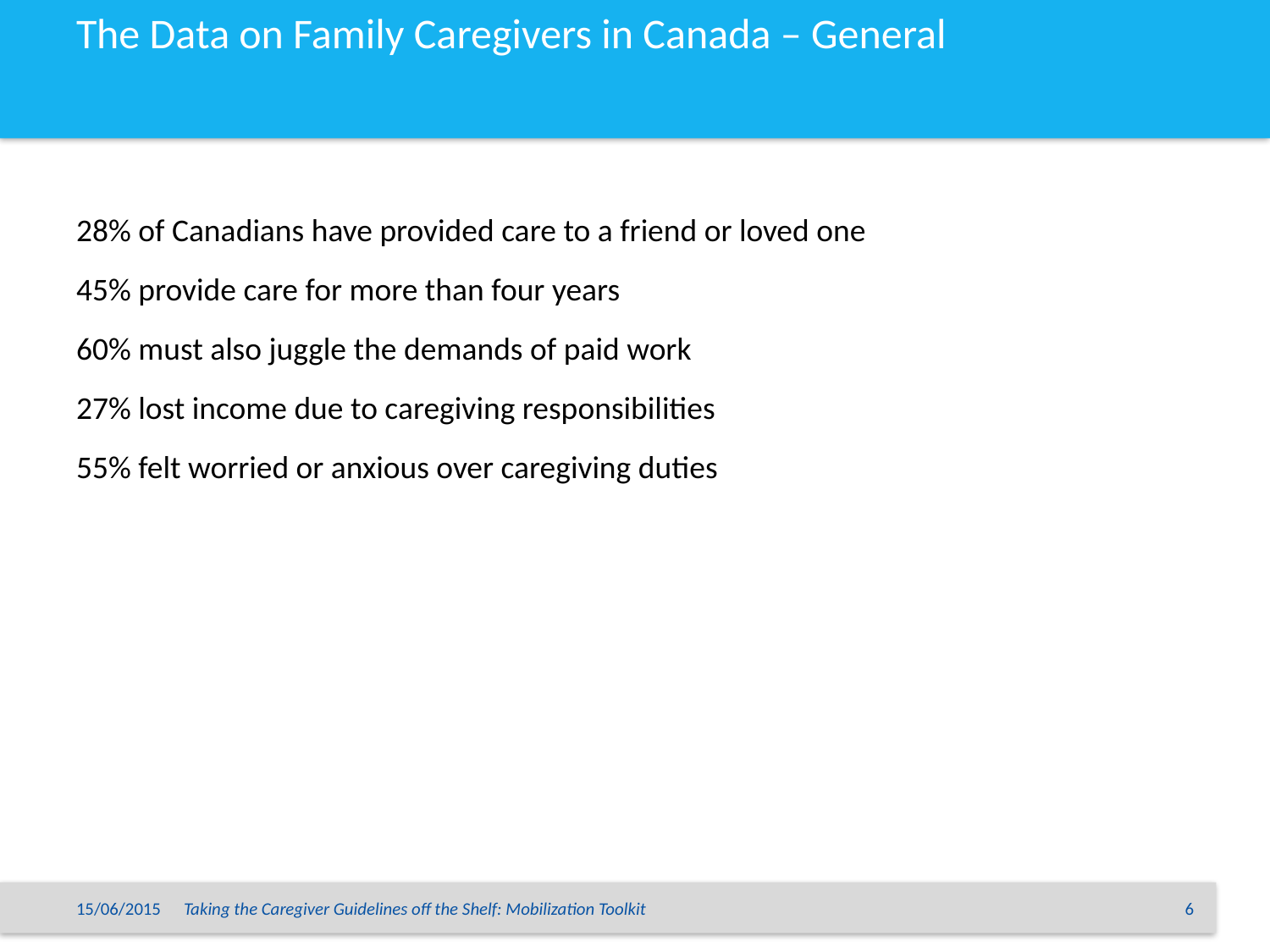

# The Data on Family Caregivers in Canada – General
28% of Canadians have provided care to a friend or loved one
45% provide care for more than four years
60% must also juggle the demands of paid work
27% lost income due to caregiving responsibilities
55% felt worried or anxious over caregiving duties
15/06/2015
Taking the Caregiver Guidelines off the Shelf: Mobilization Toolkit
6